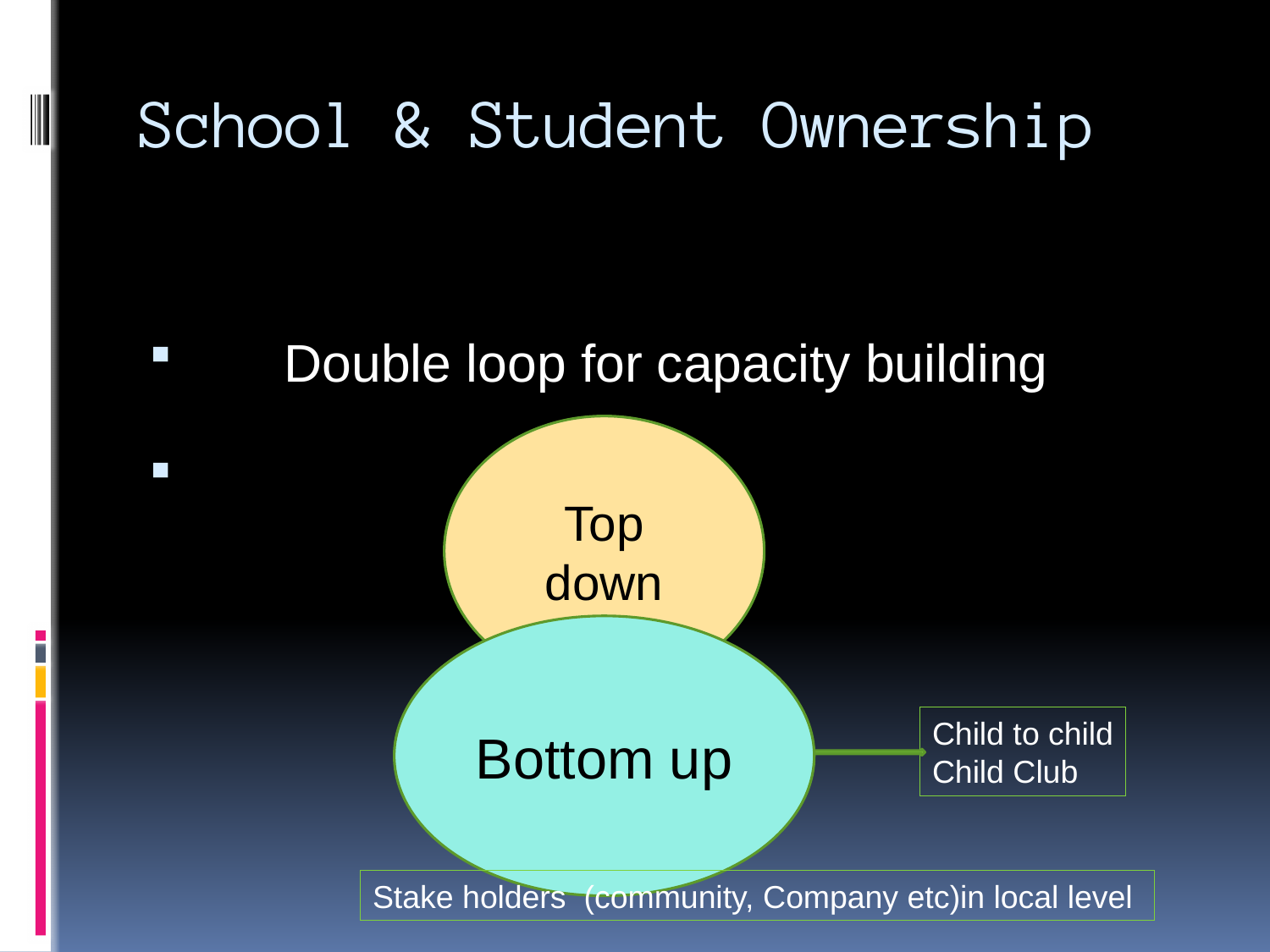

# School & Student Ownership

      Double loop for capacity building

Top down
Bottom up
Child to child
Child Club

Stake holders  (community, Company etc)in local level